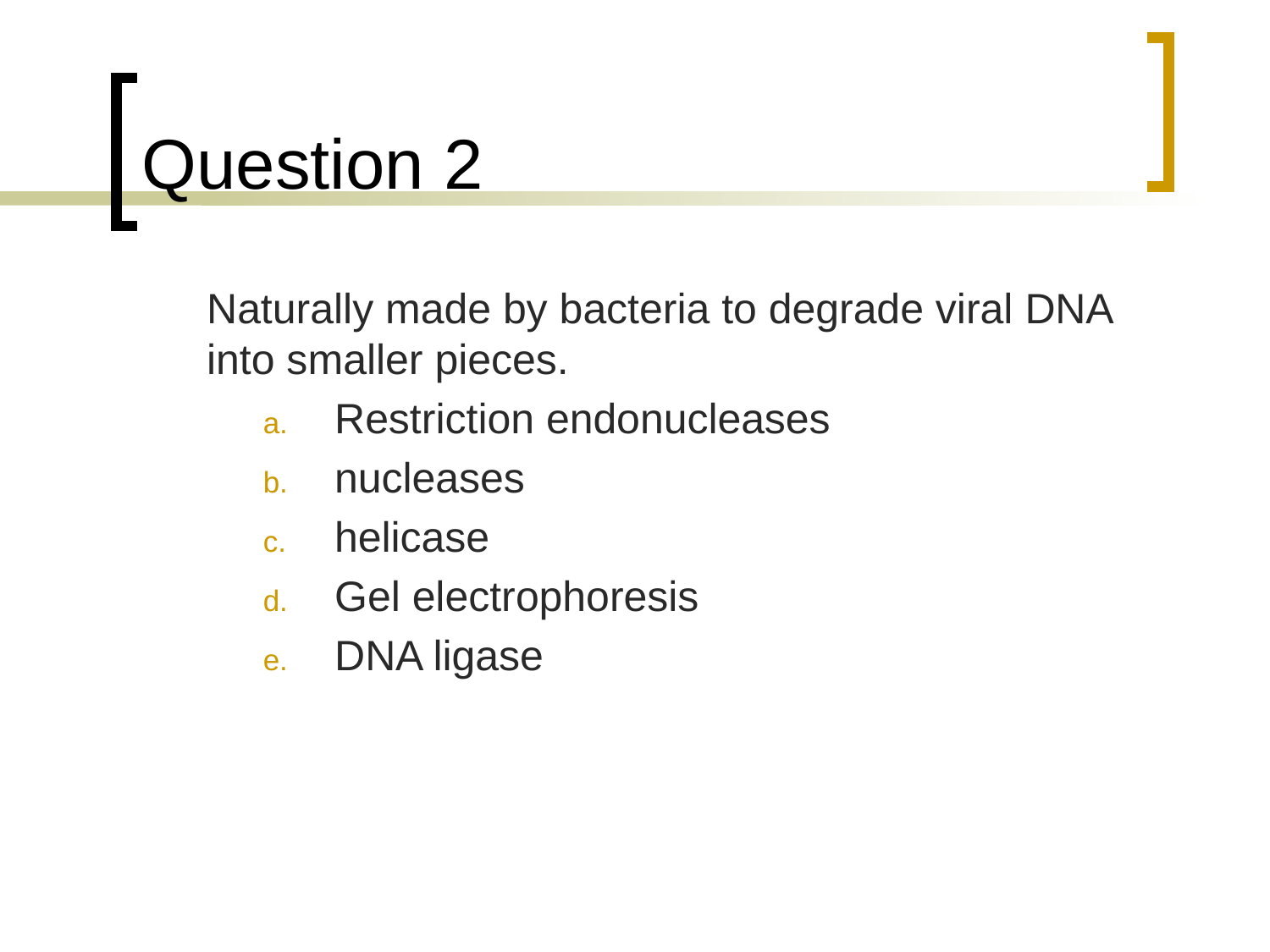

# Question 2
	Naturally made by bacteria to degrade viral DNA into smaller pieces.
Restriction endonucleases
nucleases
helicase
Gel electrophoresis
DNA ligase